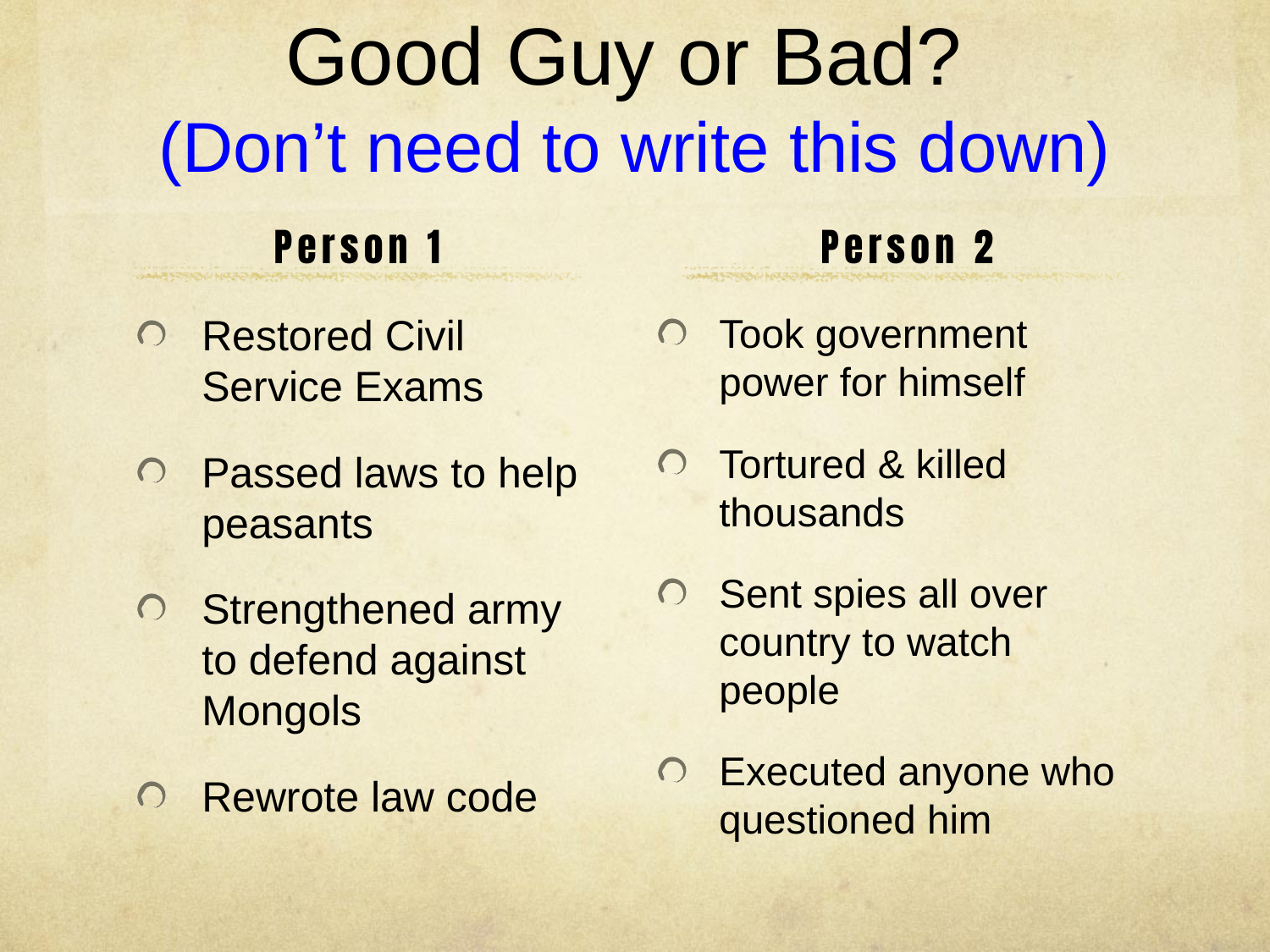

# Good Guy or Bad? (Don’t need to write this down)
Person 1
Person 2
Restored Civil Service Exams
Passed laws to help peasants
Strengthened army to defend against Mongols
Rewrote law code
Took government power for himself
Tortured & killed thousands
Sent spies all over country to watch people
Executed anyone who questioned him